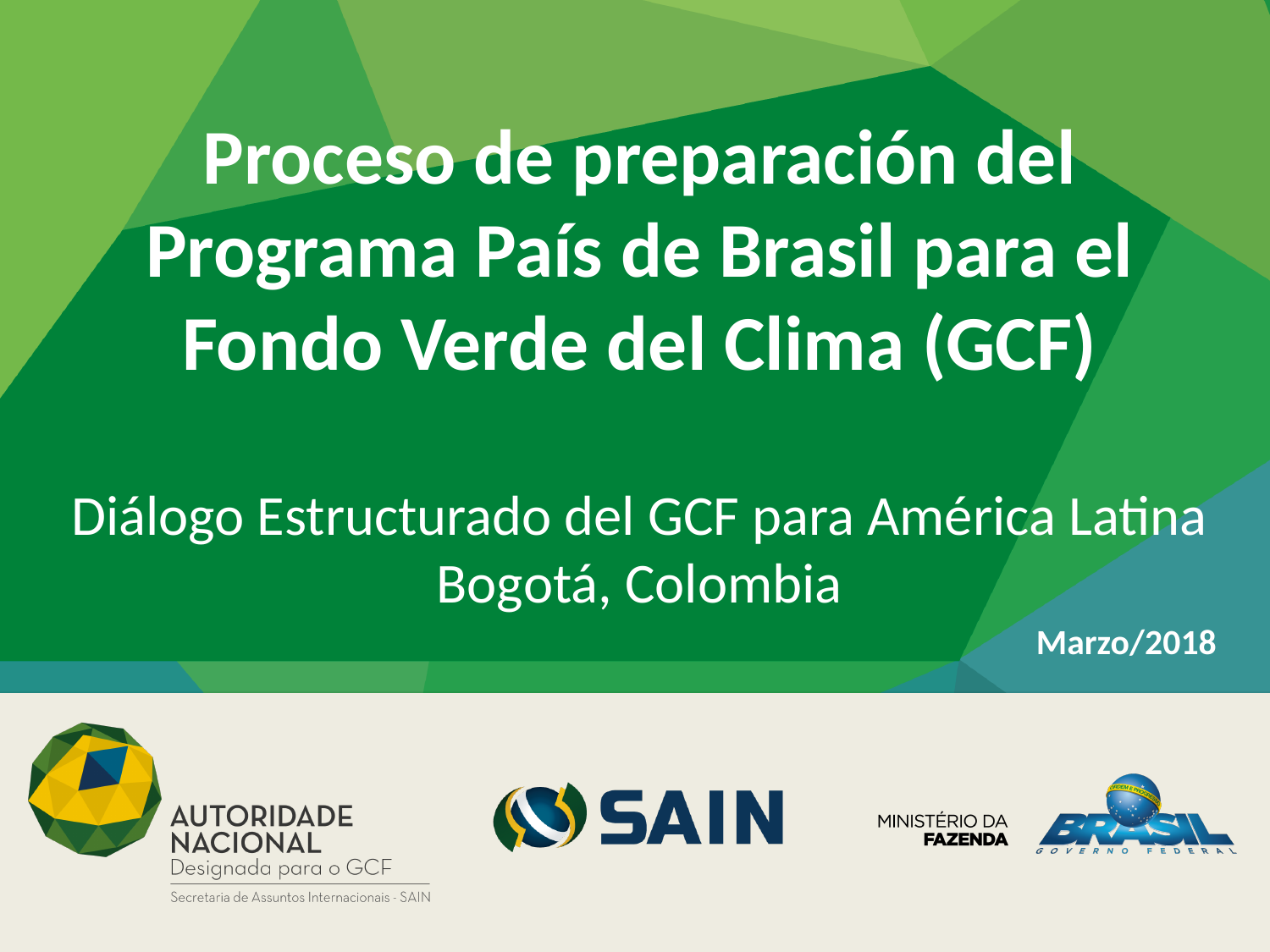

Proceso de preparación del Programa País de Brasil para el Fondo Verde del Clima (GCF)

Diálogo Estructurado del GCF para América Latina
Bogotá, Colombia
Marzo/2018